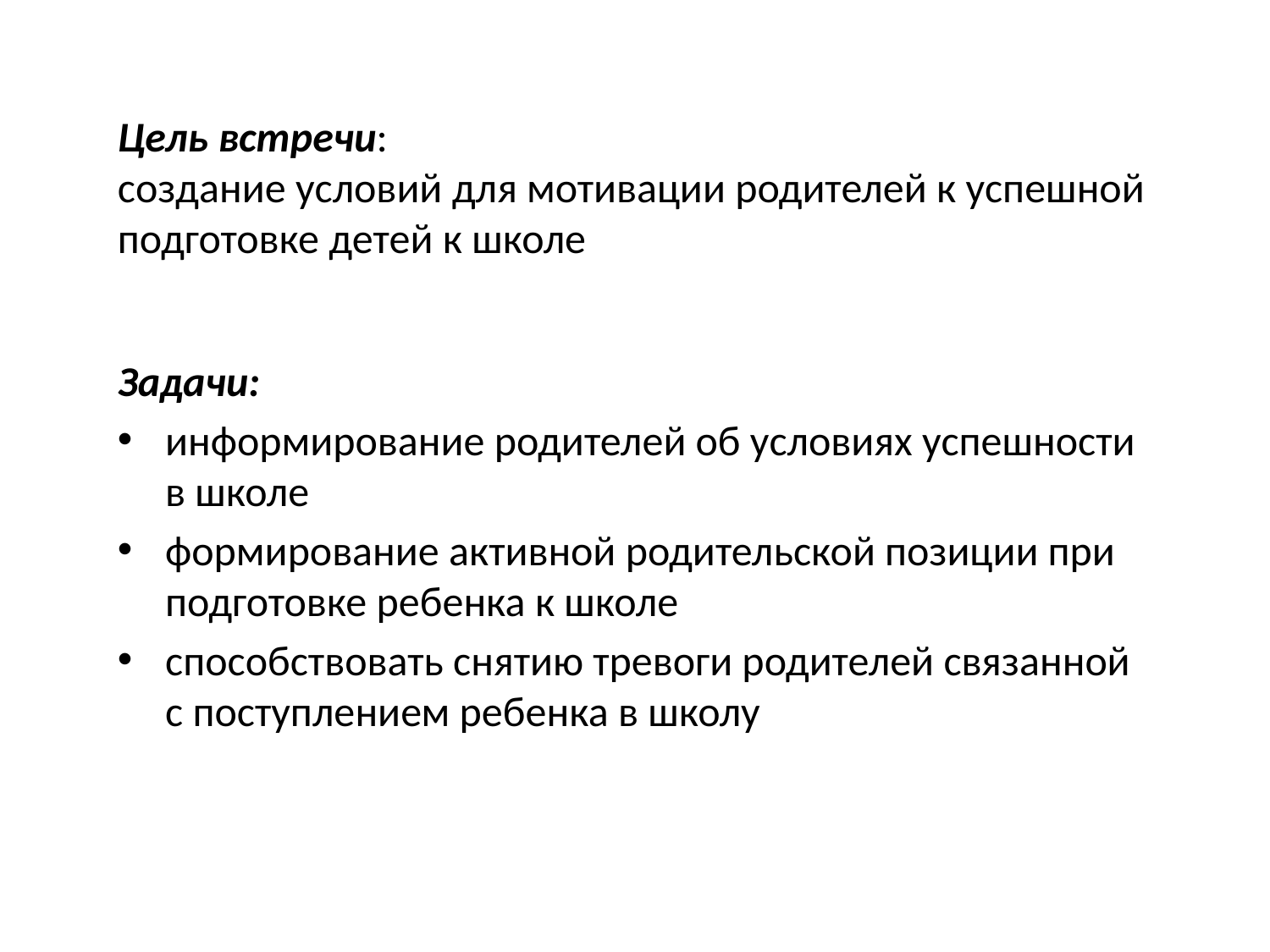

# Цель встречи: создание условий для мотивации родителей к успешной подготовке детей к школе
Задачи:
информирование родителей об условиях успешности в школе
формирование активной родительской позиции при подготовке ребенка к школе
способствовать снятию тревоги родителей связанной с поступлением ребенка в школу